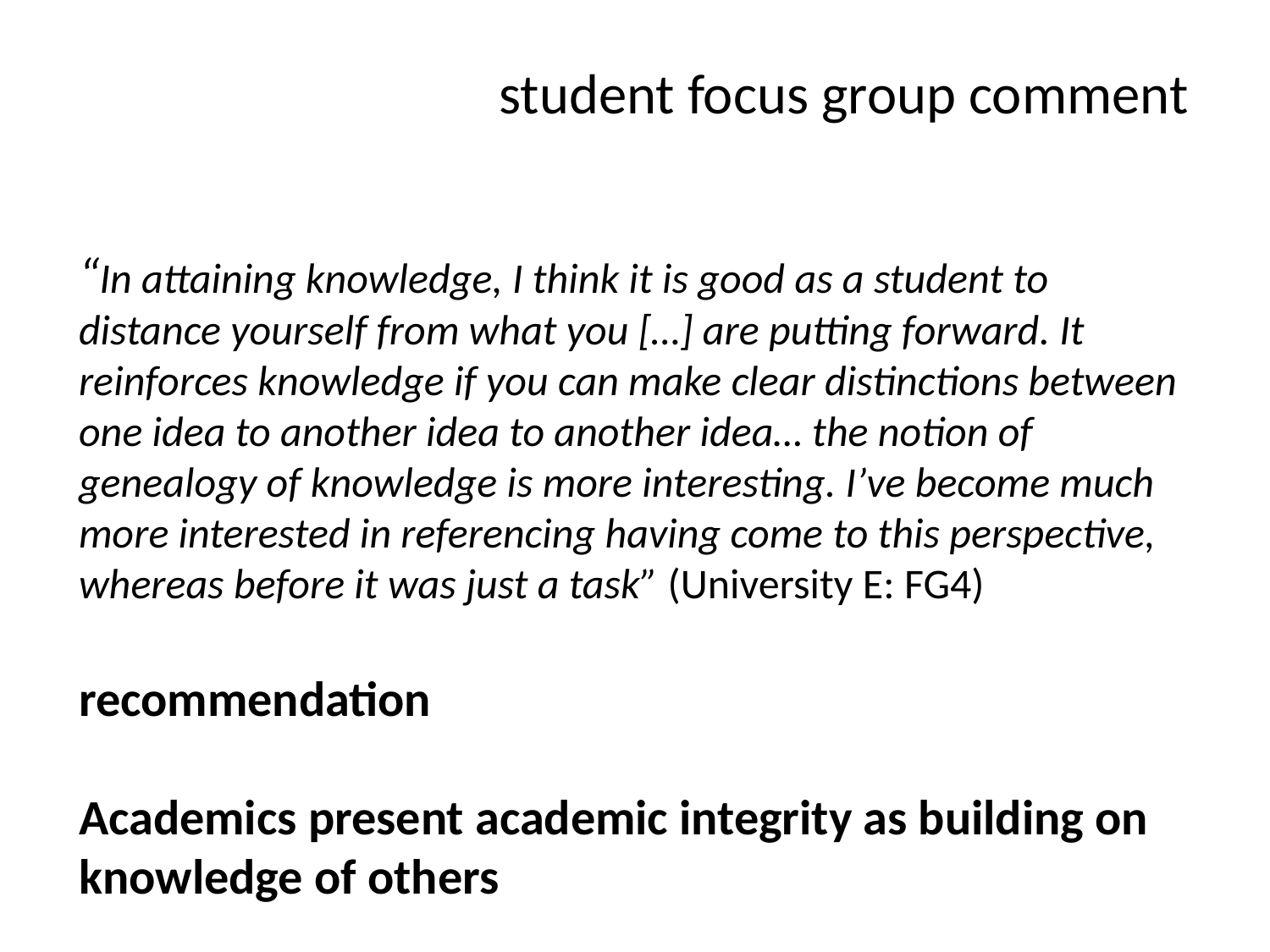

student focus group comment

“In attaining knowledge, I think it is good as a student to distance yourself from what you […] are putting forward. It reinforces knowledge if you can make clear distinctions between one idea to another idea to another idea… the notion of genealogy of knowledge is more interesting. I’ve become much more interested in referencing having come to this perspective, whereas before it was just a task” (University E: FG4)

recommendation

Academics present academic integrity as building on knowledge of others